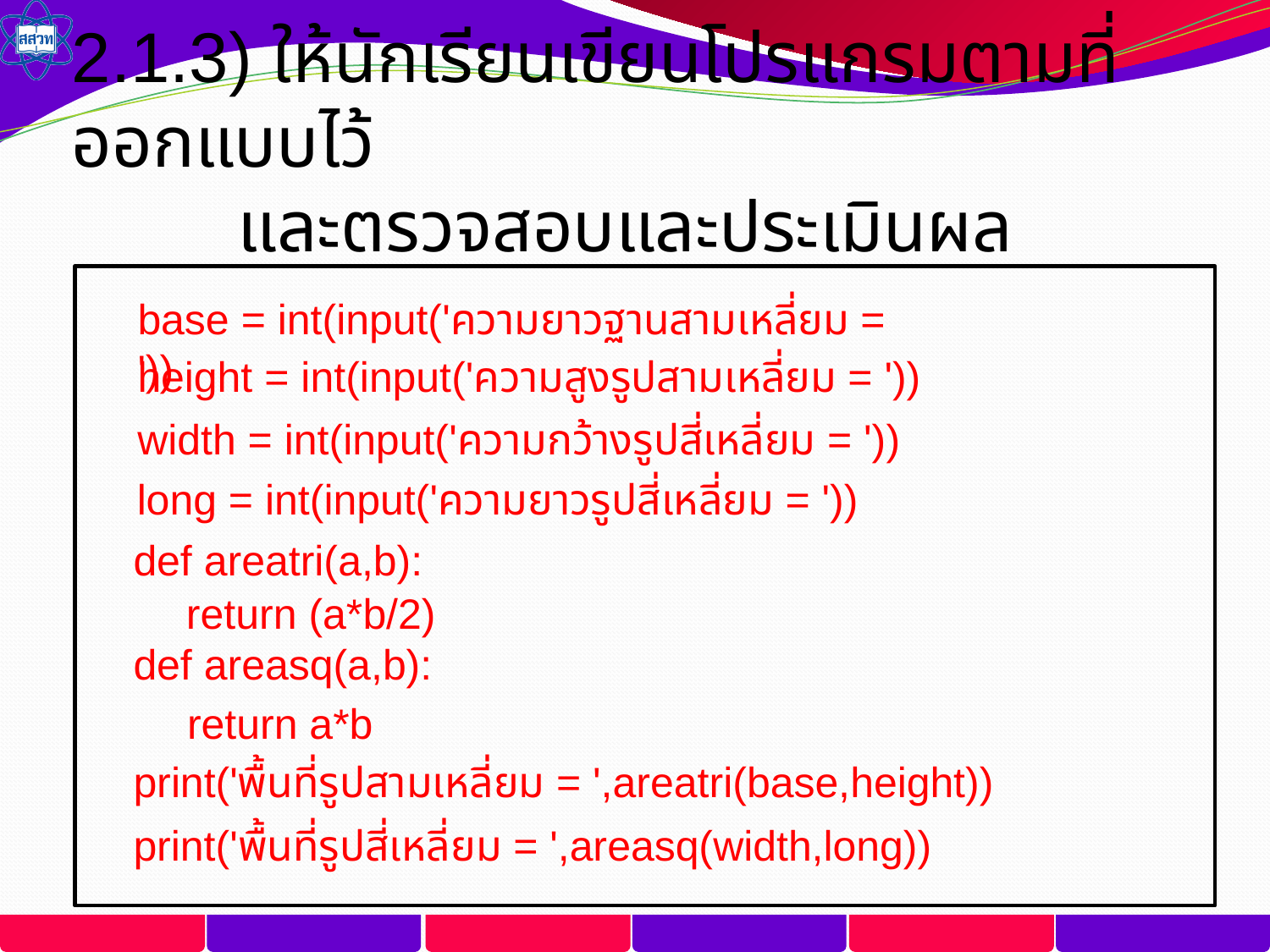

# 2.1.3) ให้นักเรียนเขียนโปรแกรมตามที่ออกแบบไว้ และตรวจสอบและประเมินผล

base = int(input('ความยาวฐานสามเหลี่ยม = '))
height = int(input('ความสูงรูปสามเหลี่ยม = '))
width = int(input('ความกว้างรูปสี่เหลี่ยม = '))
long = int(input('ความยาวรูปสี่เหลี่ยม = '))
def areatri(a,b):
return (a*b/2)
def areasq(a,b):
return a*b
print('พื้นที่รูปสามเหลี่ยม = ',areatri(base,height))
print('พื้นที่รูปสี่เหลี่ยม = ',areasq(width,long))